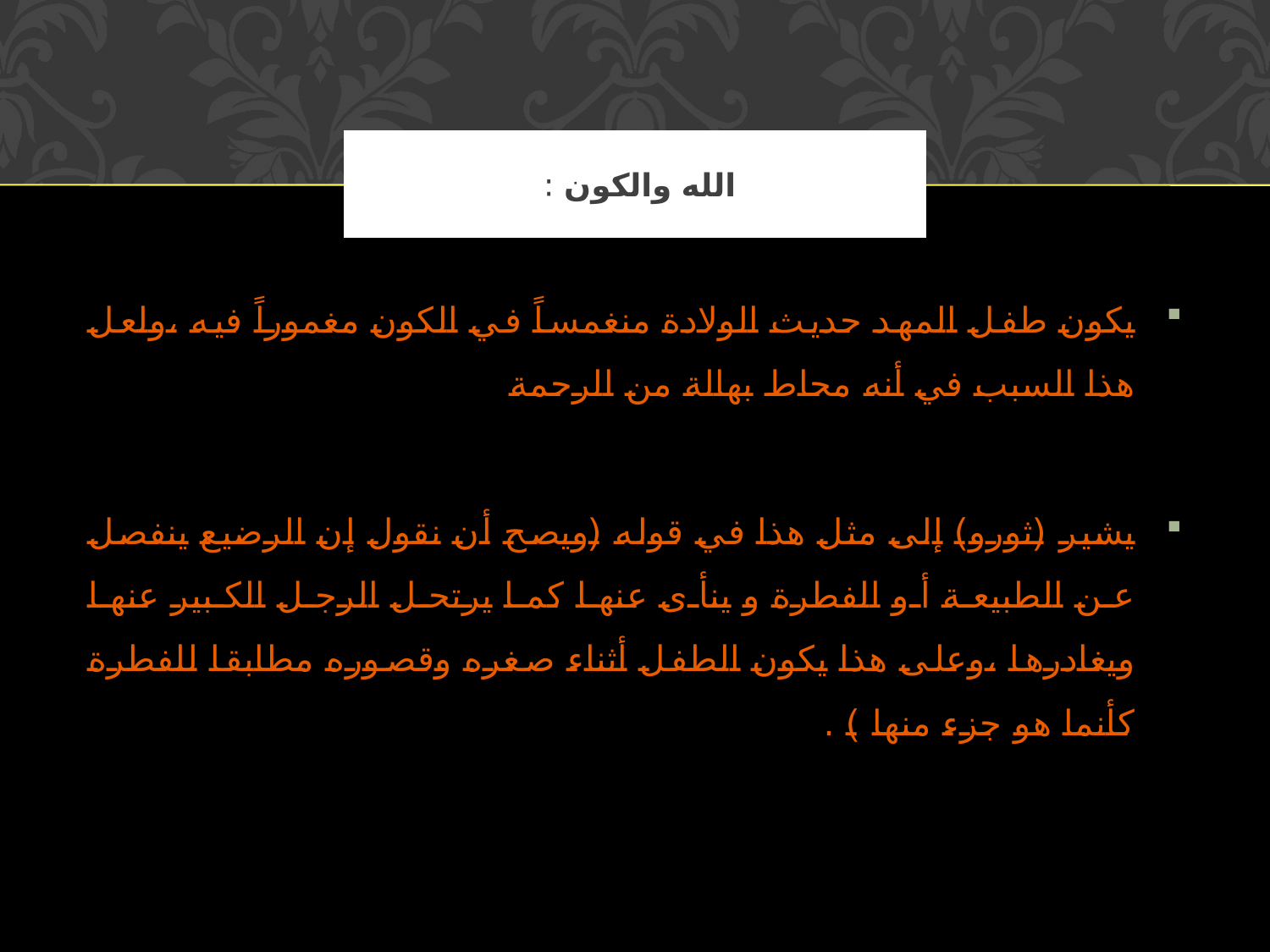

# الله والكون :
يكون طفل المهد حديث الولادة منغمساً في الكون مغموراً فيه ،ولعل هذا السبب في أنه محاط بهالة من الرحمة

يشير (ثورو) إلى مثل هذا في قوله (ويصح أن نقول إن الرضيع ينفصل عن الطبيعة أو الفطرة و ينأى عنها كما يرتحل الرجل الكبير عنها ويغادرها ،وعلى هذا يكون الطفل أثناء صغره وقصوره مطابقا للفطرة كأنما هو جزء منها ) .